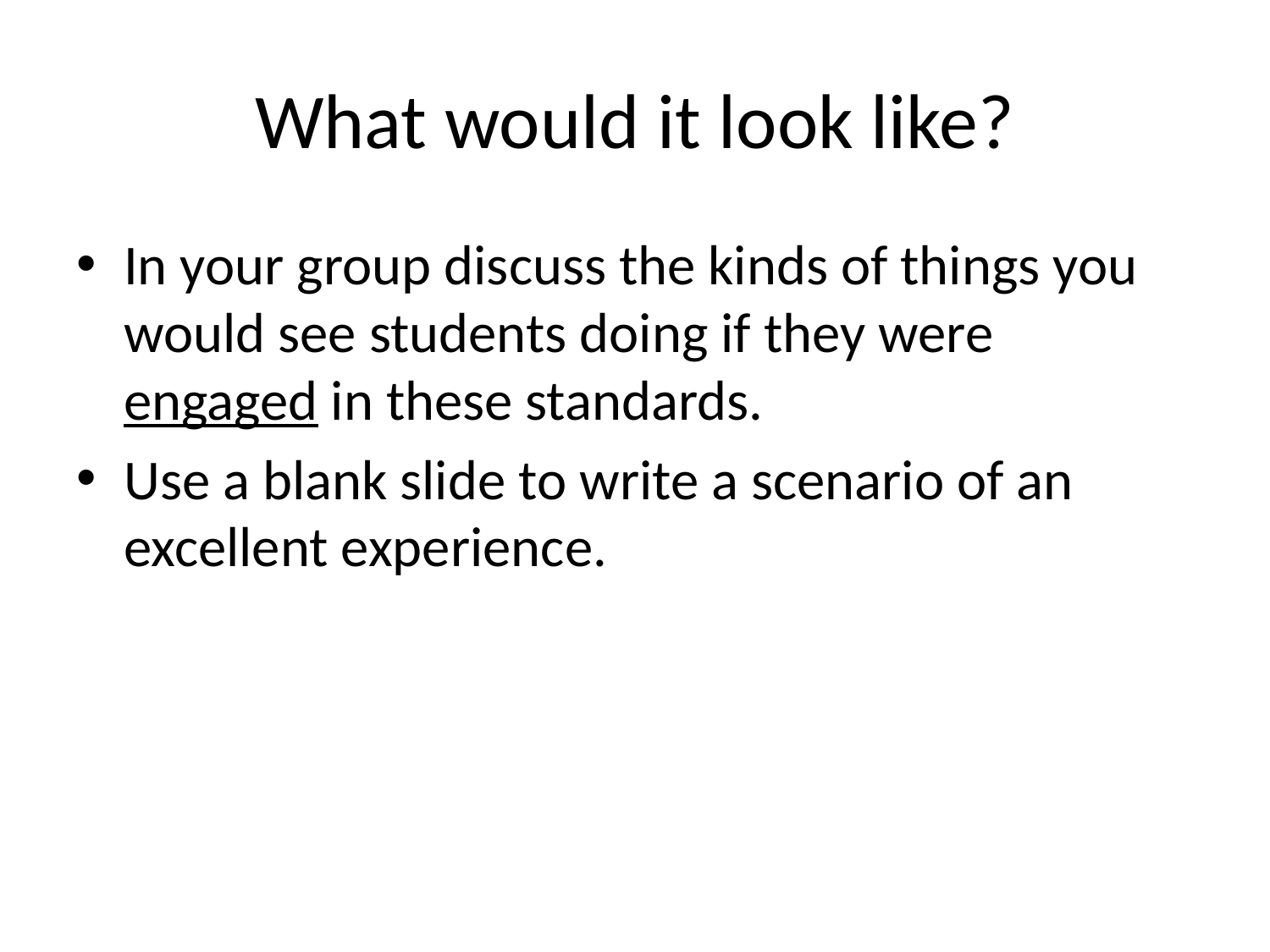

# What would it look like?
In your group discuss the kinds of things you would see students doing if they were engaged in these standards.
Use a blank slide to write a scenario of an excellent experience.